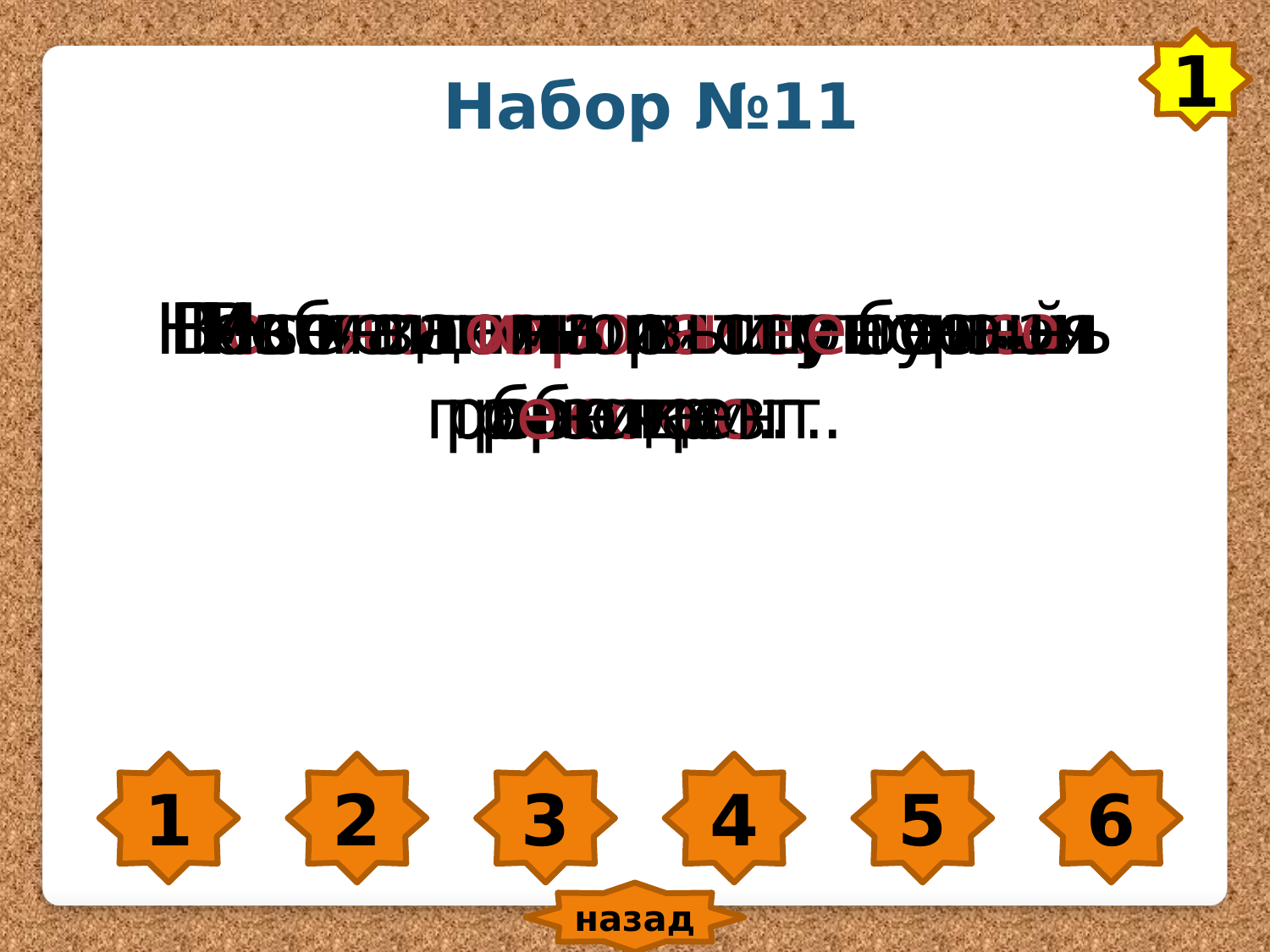

1
Набор №11
Весело колосится густая рожь.
Поля запорошило белым снегом.
Мы читали интересный рассказ.
Ребята много и упорно работают.
Новые дома растут очень быстро.
Из машины вышел наш президент.
1
2
3
4
5
6
назад